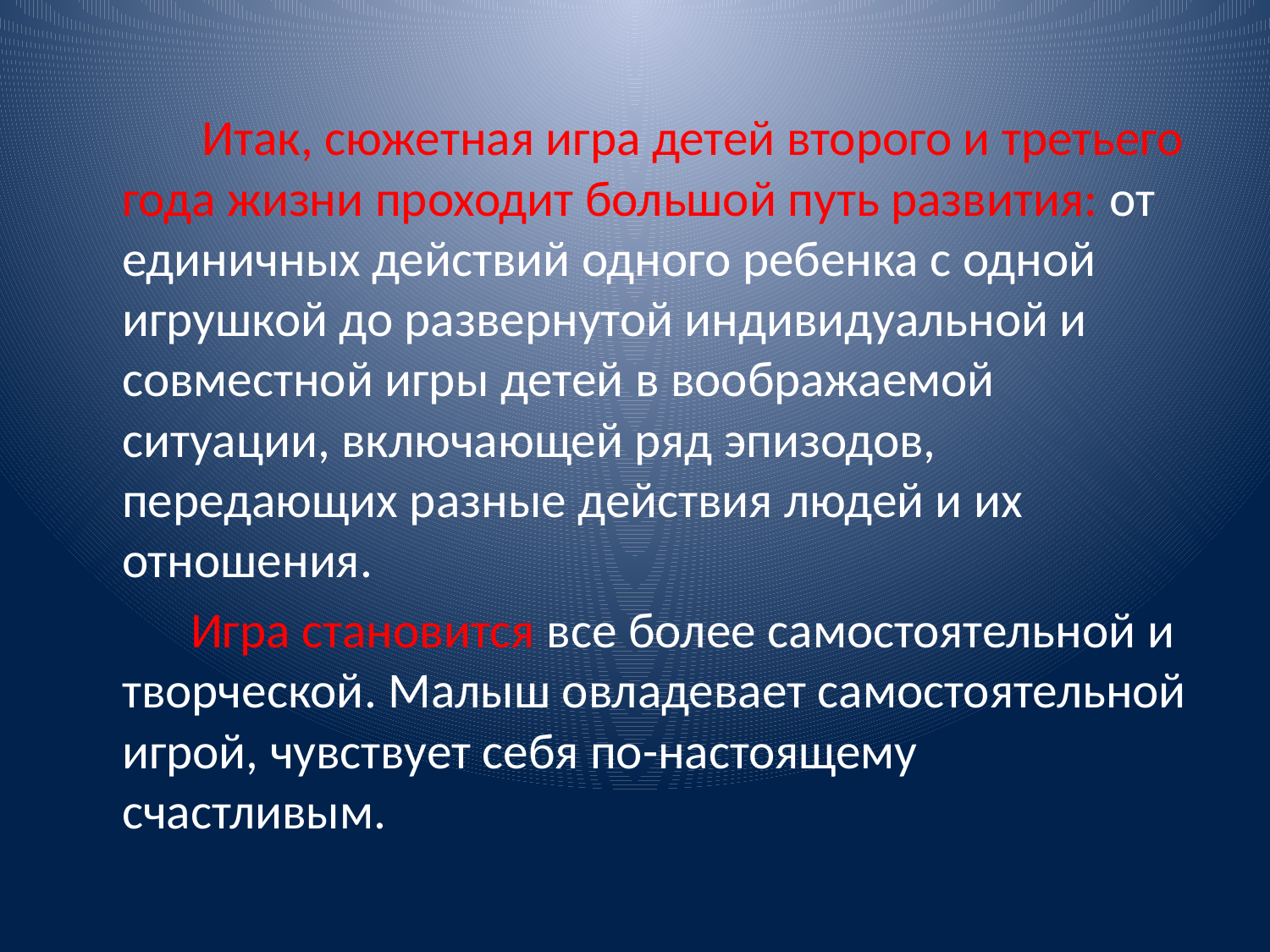

#
           Итак, сюжетная игра детей второго и третьего года жизни проходит большой путь развития: от единичных действий одного ребенка с одной игрушкой до развернутой индивидуальной и совместной игры детей в воображаемой ситуации, включающей ряд эпизодов, передающих разные действия людей и их отношения.
          Игра становится все более самостоятельной и творческой. Малыш овладевает самостоятельной игрой, чувствует себя по-настоящему счастливым.